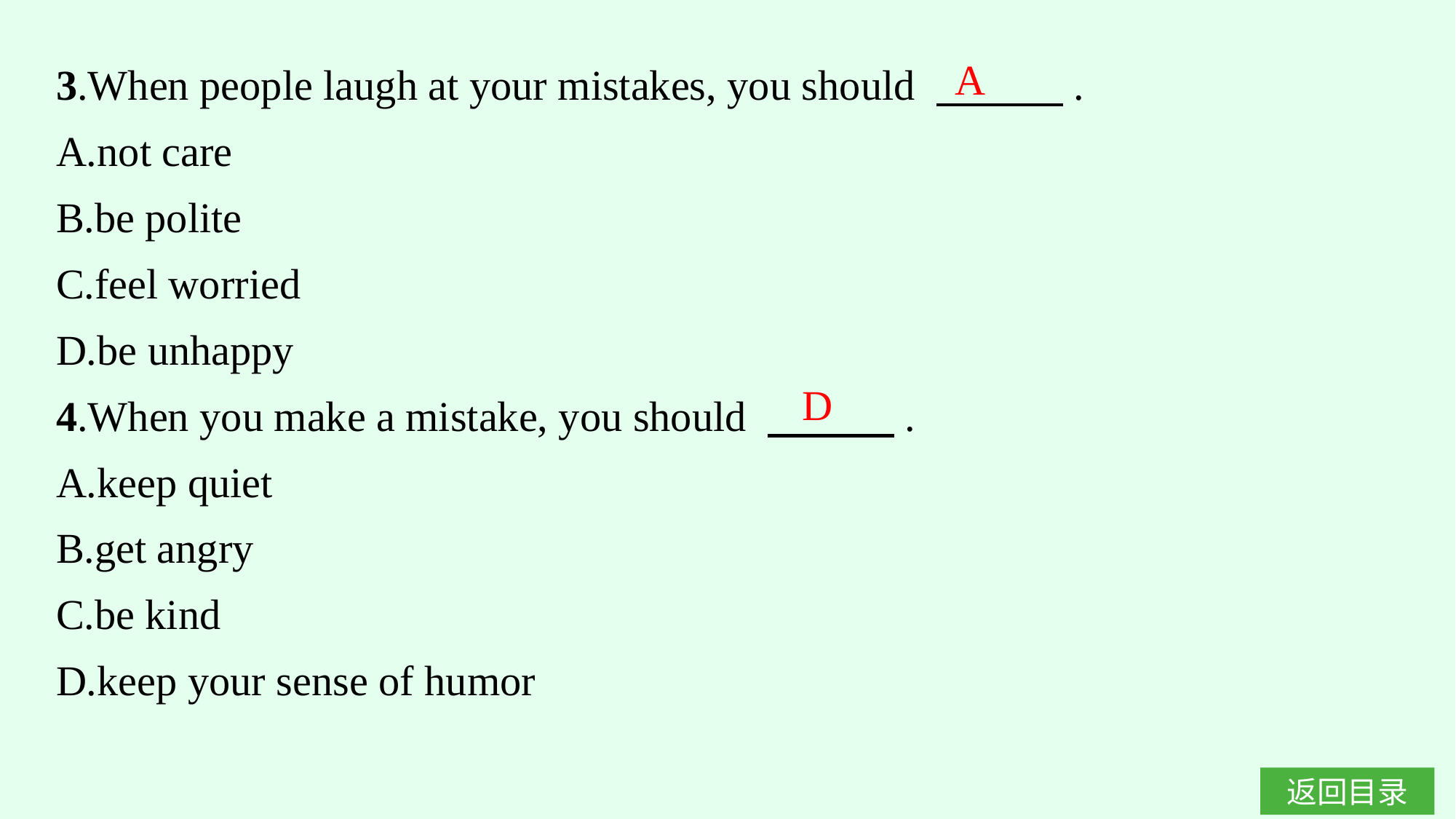

3.When people laugh at your mistakes, you should 　　　.
A.not care
B.be polite
C.feel worried
D.be unhappy
4.When you make a mistake, you should 　　　.
A.keep quiet
B.get angry
C.be kind
D.keep your sense of humor
A
D